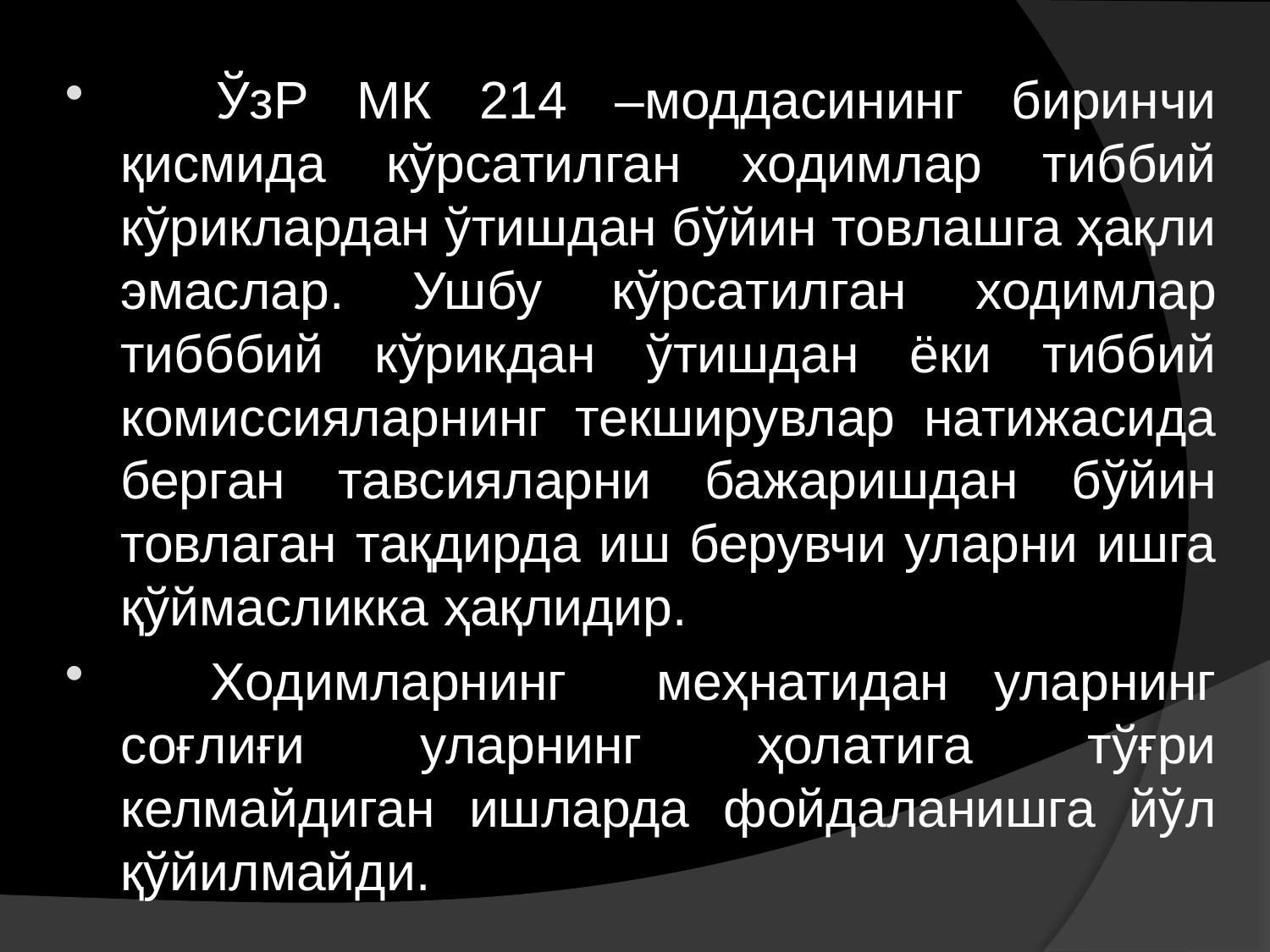

ЎзР МК 214 –моддасининг биринчи қисмида кўрсатилган ходимлар тиббий кўриклардан ўтишдан бўйин товлашга ҳақли эмаслар. Ушбу кўрсатилган ходимлар тибббий кўрикдан ўтишдан ёки тиббий комиссияларнинг текширувлар натижасида берган тавсияларни бажаришдан бўйин товлаган тақдирда иш берувчи уларни ишга қўймасликка ҳақлидир.
  Ходимларнинг  меҳнатидан уларнинг соғлиғи уларнинг ҳолатига тўғри келмайдиган ишларда фойдаланишга йўл қўйилмайди.